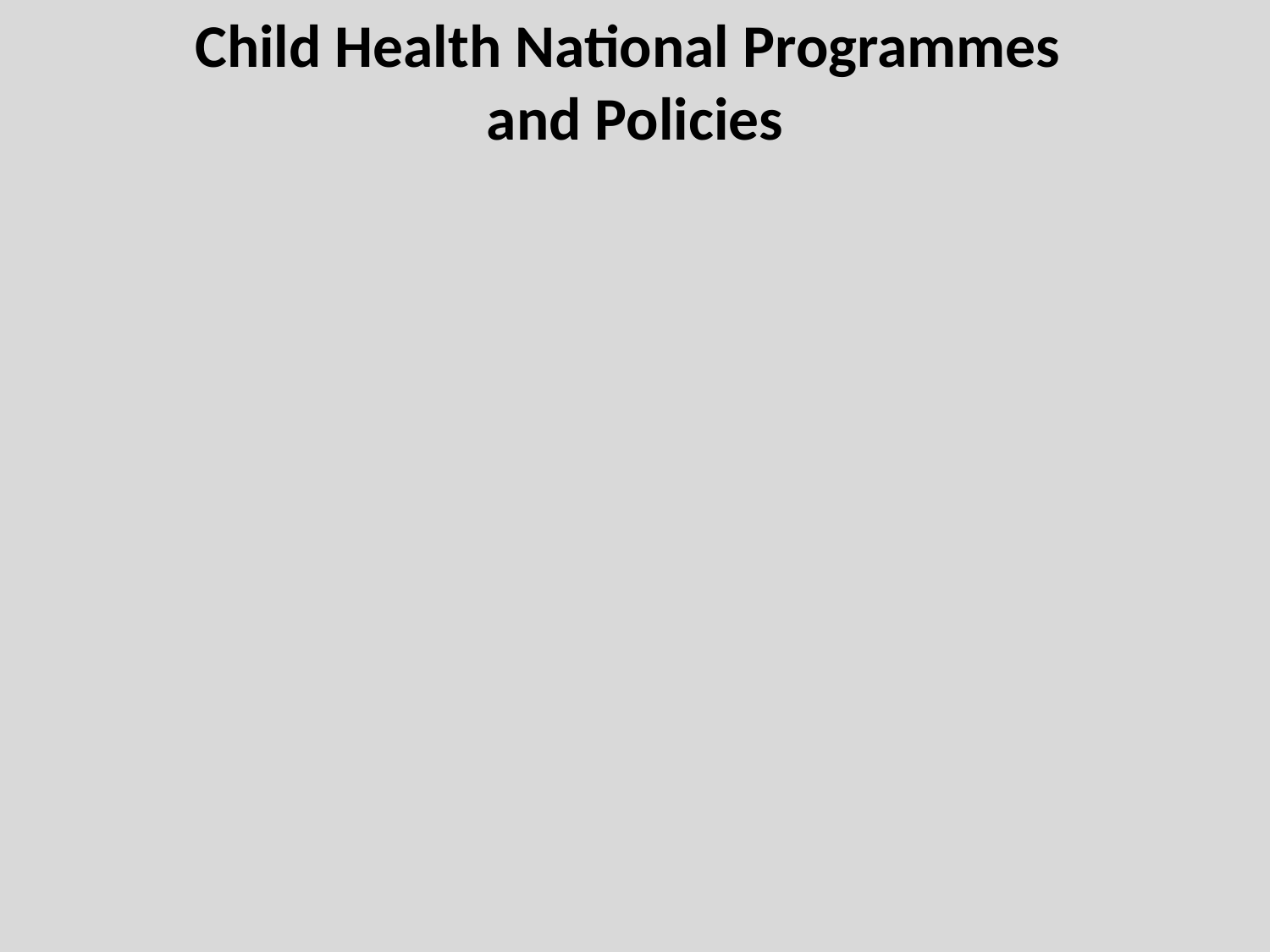

# Child Health National Programmes and Policies